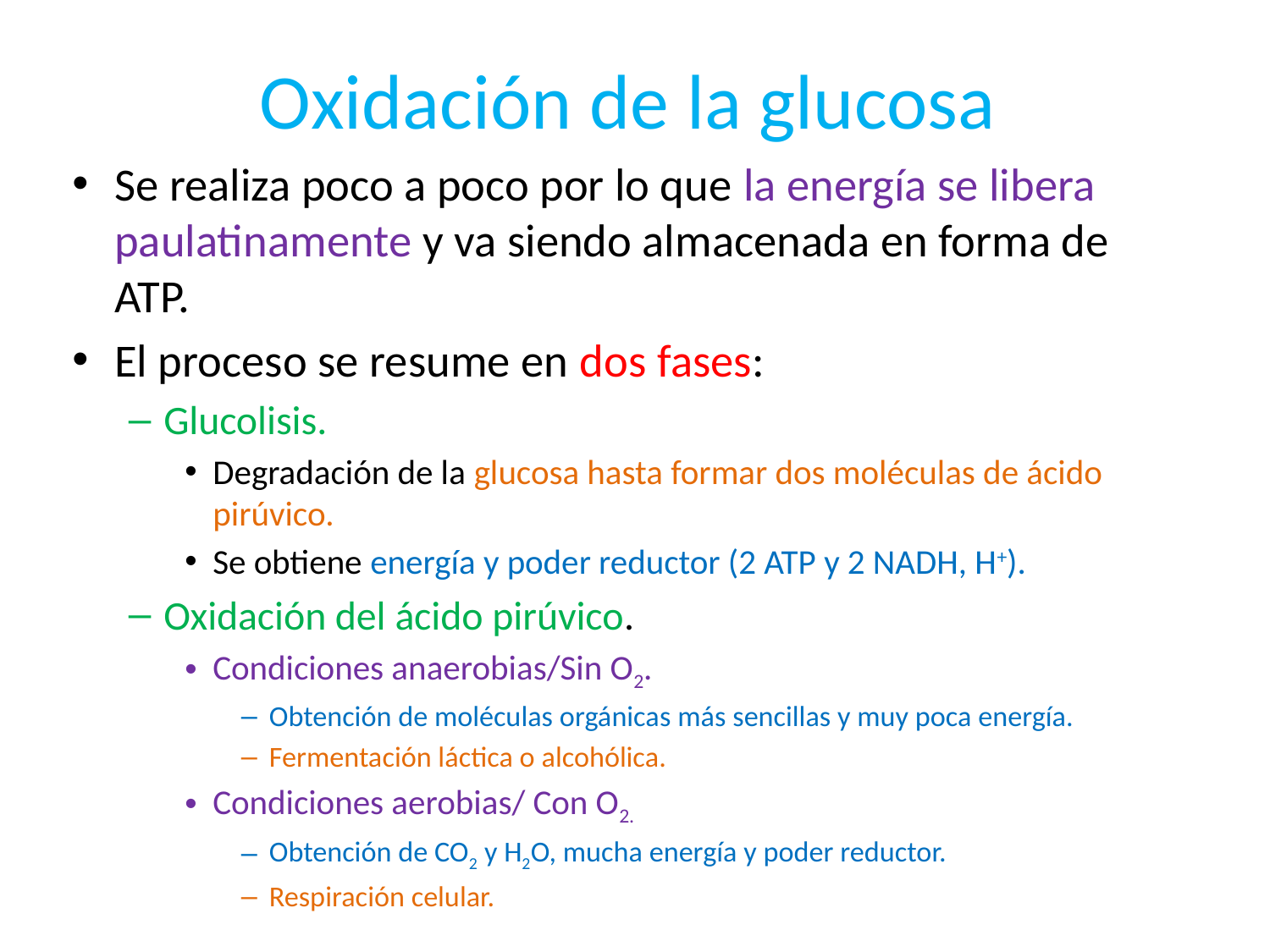

# Oxidación de la glucosa
Se realiza poco a poco por lo que la energía se libera paulatinamente y va siendo almacenada en forma de ATP.
El proceso se resume en dos fases:
Glucolisis.
Degradación de la glucosa hasta formar dos moléculas de ácido pirúvico.
Se obtiene energía y poder reductor (2 ATP y 2 NADH, H+).
Oxidación del ácido pirúvico.
Condiciones anaerobias/Sin O2.
Obtención de moléculas orgánicas más sencillas y muy poca energía.
Fermentación láctica o alcohólica.
Condiciones aerobias/ Con O2.
Obtención de CO2 y H2O, mucha energía y poder reductor.
Respiración celular.